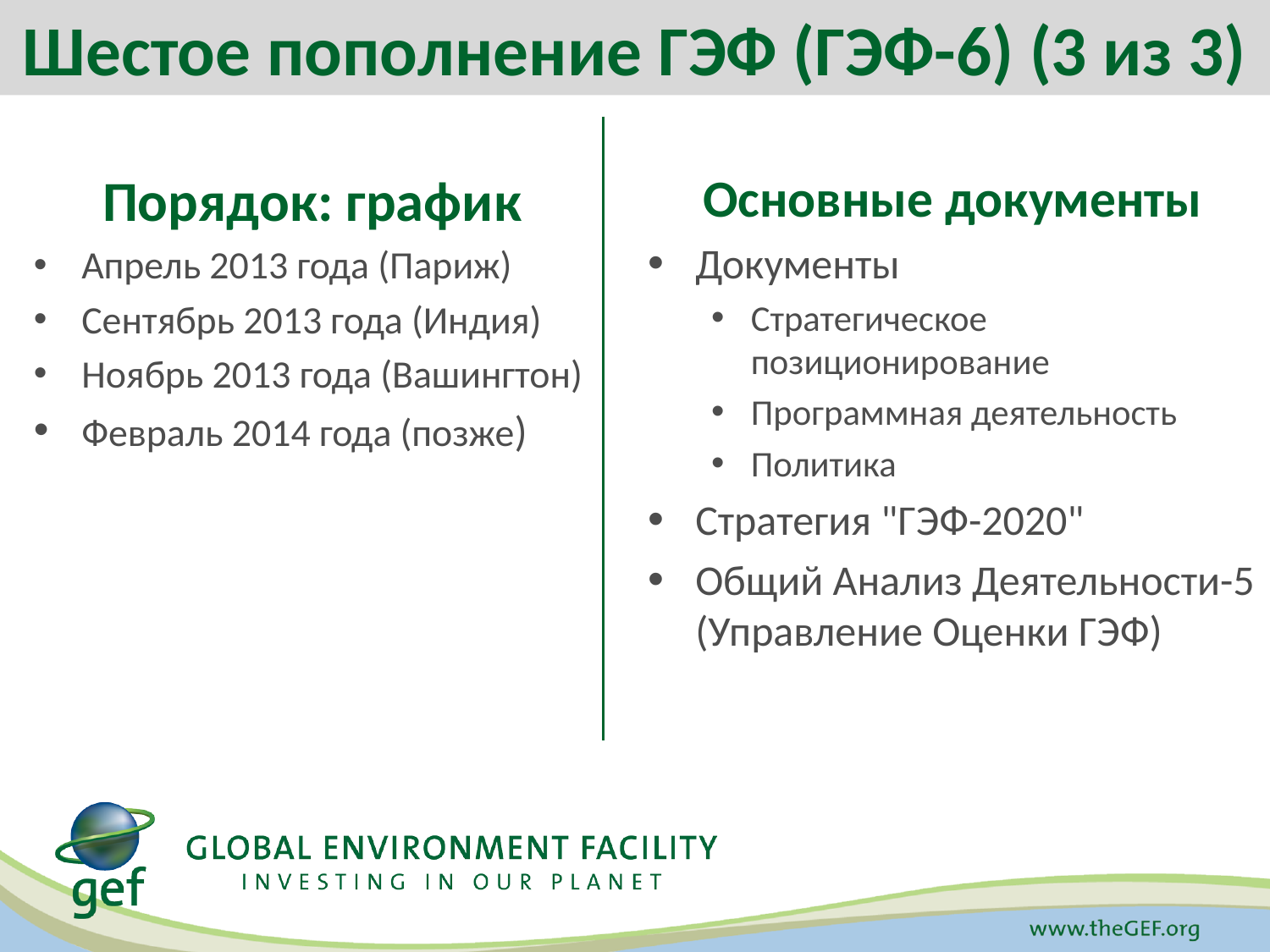

Шестое пополнение ГЭФ (ГЭФ-6) (3 из 3)
Порядок: график
Апрель 2013 года (Париж)
Сентябрь 2013 года (Индия)
Ноябрь 2013 года (Вашингтон)
Февраль 2014 года (позже)
Основные документы
Документы
Стратегическое позиционирование
Программная деятельность
Политика
Стратегия "ГЭФ-2020"
Общий Анализ Деятельности-5 (Управление Оценки ГЭФ)